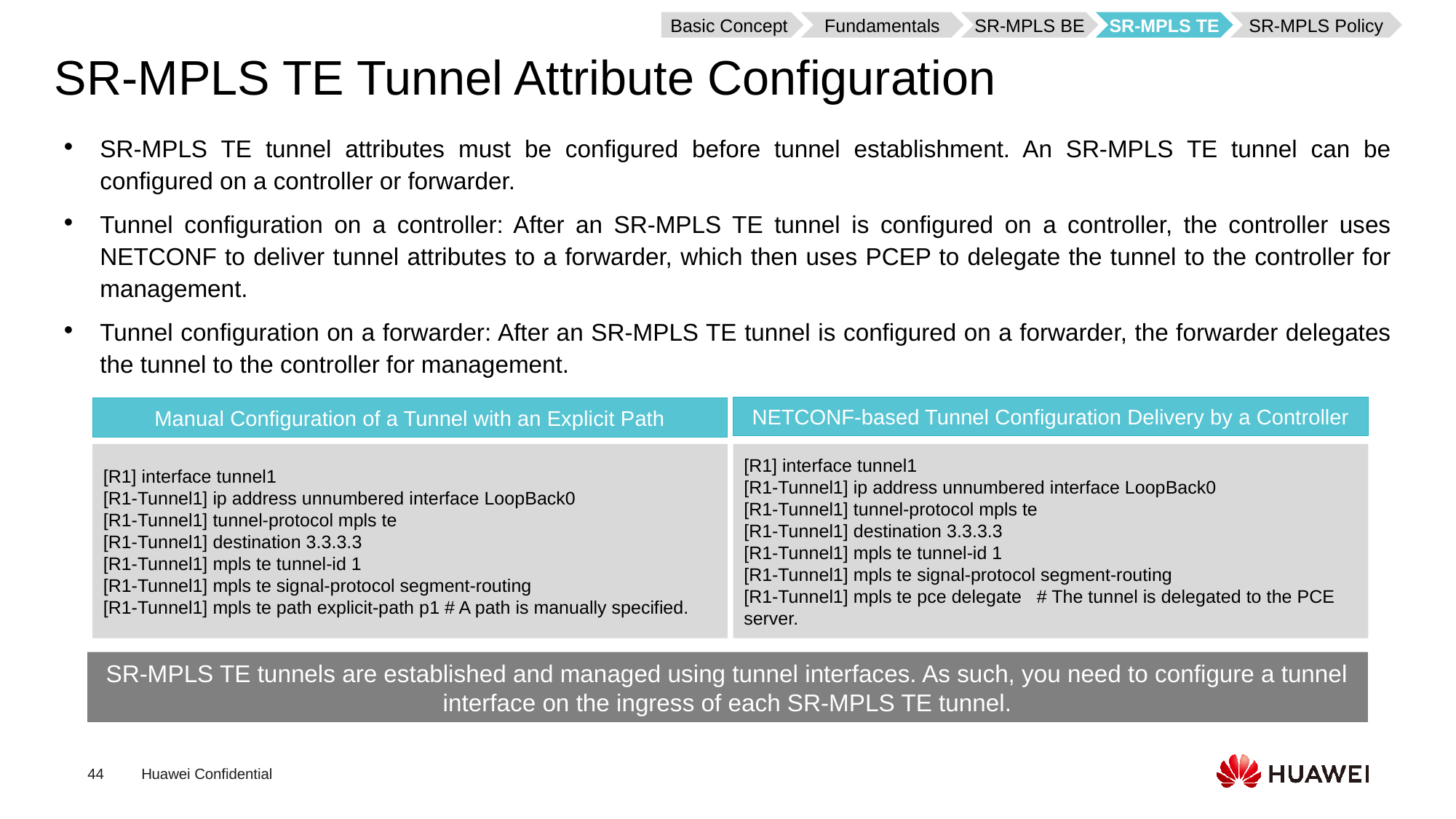

Basic Concept
Fundamentals
SR-MPLS BE
SR-MPLS TE
SR-MPLS Policy
# SR-MPLS TE Tunnel Attribute Configuration
SR-MPLS TE tunnel attributes must be configured before tunnel establishment. An SR-MPLS TE tunnel can be configured on a controller or forwarder.
Tunnel configuration on a controller: After an SR-MPLS TE tunnel is configured on a controller, the controller uses NETCONF to deliver tunnel attributes to a forwarder, which then uses PCEP to delegate the tunnel to the controller for management.
Tunnel configuration on a forwarder: After an SR-MPLS TE tunnel is configured on a forwarder, the forwarder delegates the tunnel to the controller for management.

NETCONF-based Tunnel Configuration Delivery by a Controller
Manual Configuration of a Tunnel with an Explicit Path
[R1] interface tunnel1
[R1-Tunnel1] ip address unnumbered interface LoopBack0
[R1-Tunnel1] tunnel-protocol mpls te
[R1-Tunnel1] destination 3.3.3.3
[R1-Tunnel1] mpls te tunnel-id 1
[R1-Tunnel1] mpls te signal-protocol segment-routing
[R1-Tunnel1] mpls te path explicit-path p1 # A path is manually specified.
[R1] interface tunnel1
[R1-Tunnel1] ip address unnumbered interface LoopBack0
[R1-Tunnel1] tunnel-protocol mpls te
[R1-Tunnel1] destination 3.3.3.3
[R1-Tunnel1] mpls te tunnel-id 1
[R1-Tunnel1] mpls te signal-protocol segment-routing
[R1-Tunnel1] mpls te pce delegate   # The tunnel is delegated to the PCE server.
SR-MPLS TE tunnels are established and managed using tunnel interfaces. As such, you need to configure a tunnel interface on the ingress of each SR-MPLS TE tunnel.